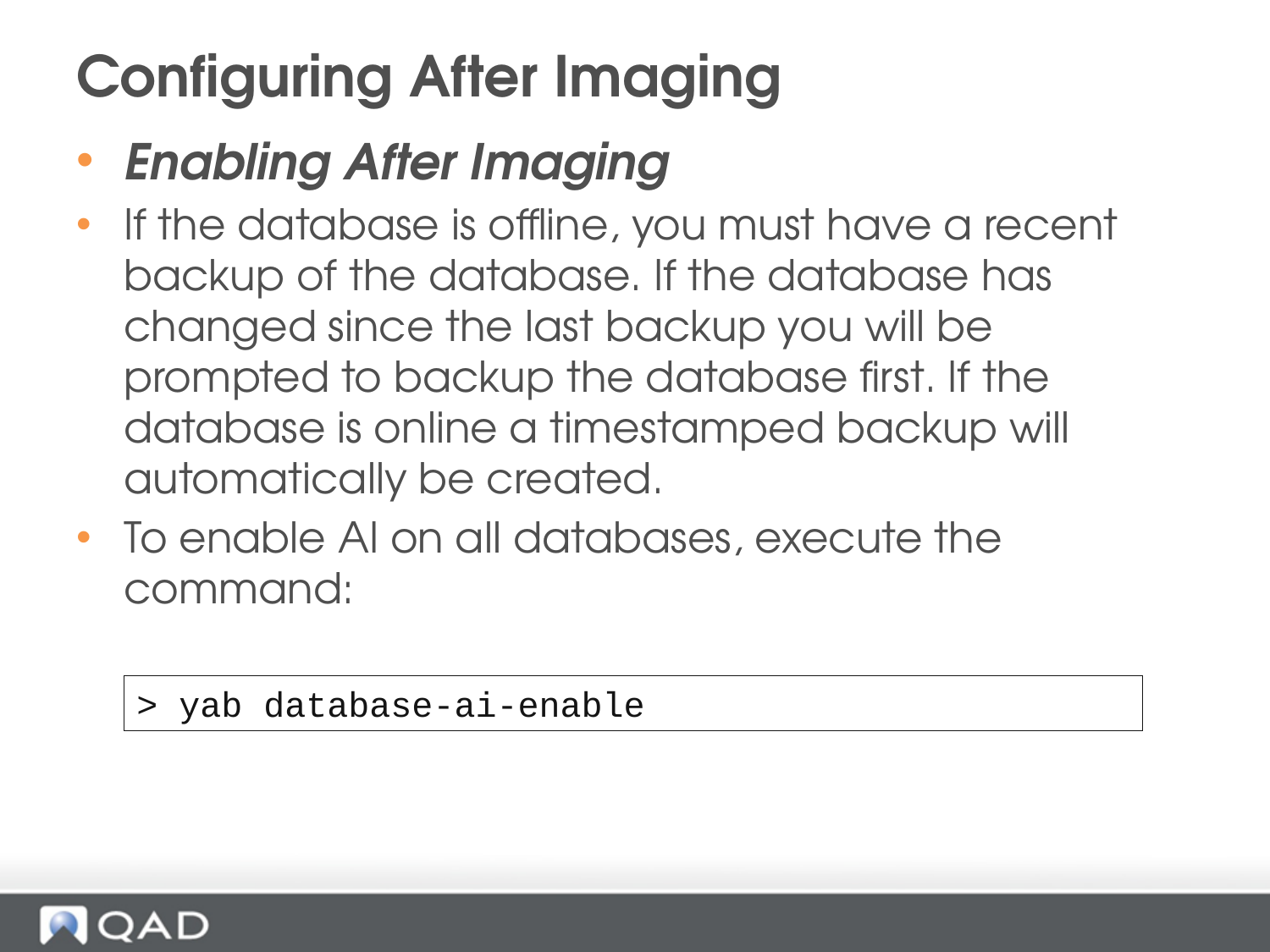

# Configuring After Imaging
Enabling After Imaging
If the database is offline, you must have a recent backup of the database. If the database has changed since the last backup you will be prompted to backup the database first. If the database is online a timestamped backup will automatically be created.
To enable AI on all databases, execute the command:
> yab database-ai-enable